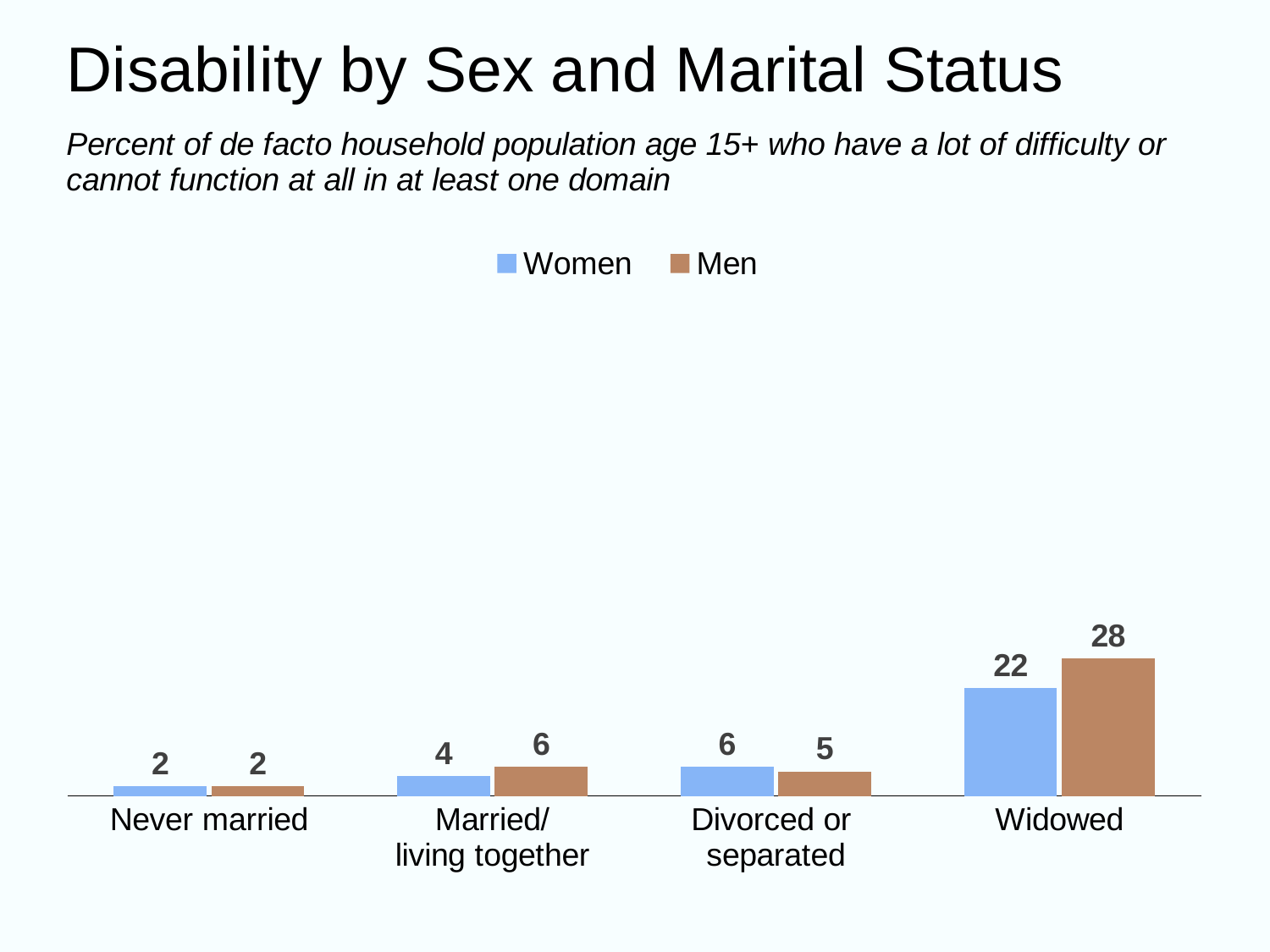

### Chart

| Category | Women | Men |
|---|---|---|
| Never married | 2.0 | 2.0 |
| Married/
living together | 4.0 | 6.0 |
| Divorced or
separated | 6.0 | 5.0 |
| Widowed | 22.0 | 28.0 |